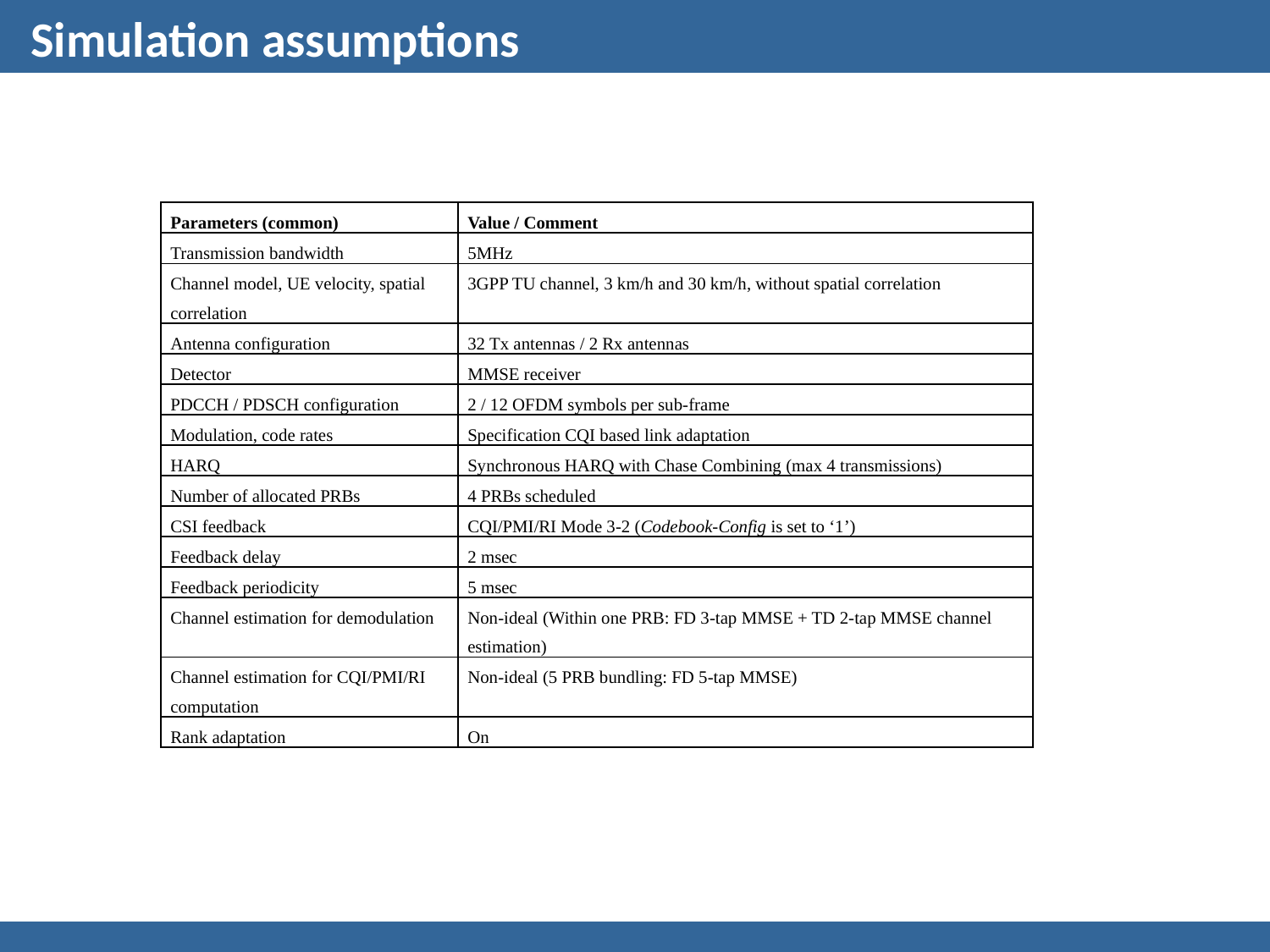

# Simulation assumptions

| Parameters (common) | Value / Comment |
| --- | --- |
| Transmission bandwidth | 5MHz |
| Channel model, UE velocity, spatial correlation | 3GPP TU channel, 3 km/h and 30 km/h, without spatial correlation |
| Antenna configuration | 32 Tx antennas / 2 Rx antennas |
| Detector | MMSE receiver |
| PDCCH / PDSCH configuration | 2 / 12 OFDM symbols per sub-frame |
| Modulation, code rates | Specification CQI based link adaptation |
| HARQ | Synchronous HARQ with Chase Combining (max 4 transmissions) |
| Number of allocated PRBs | 4 PRBs scheduled |
| CSI feedback | CQI/PMI/RI Mode 3-2 (Codebook-Config is set to ‘1’) |
| Feedback delay | 2 msec |
| Feedback periodicity | 5 msec |
| Channel estimation for demodulation | Non-ideal (Within one PRB: FD 3-tap MMSE + TD 2-tap MMSE channel estimation) |
| Channel estimation for CQI/PMI/RI computation | Non-ideal (5 PRB bundling: FD 5-tap MMSE) |
| Rank adaptation | On |